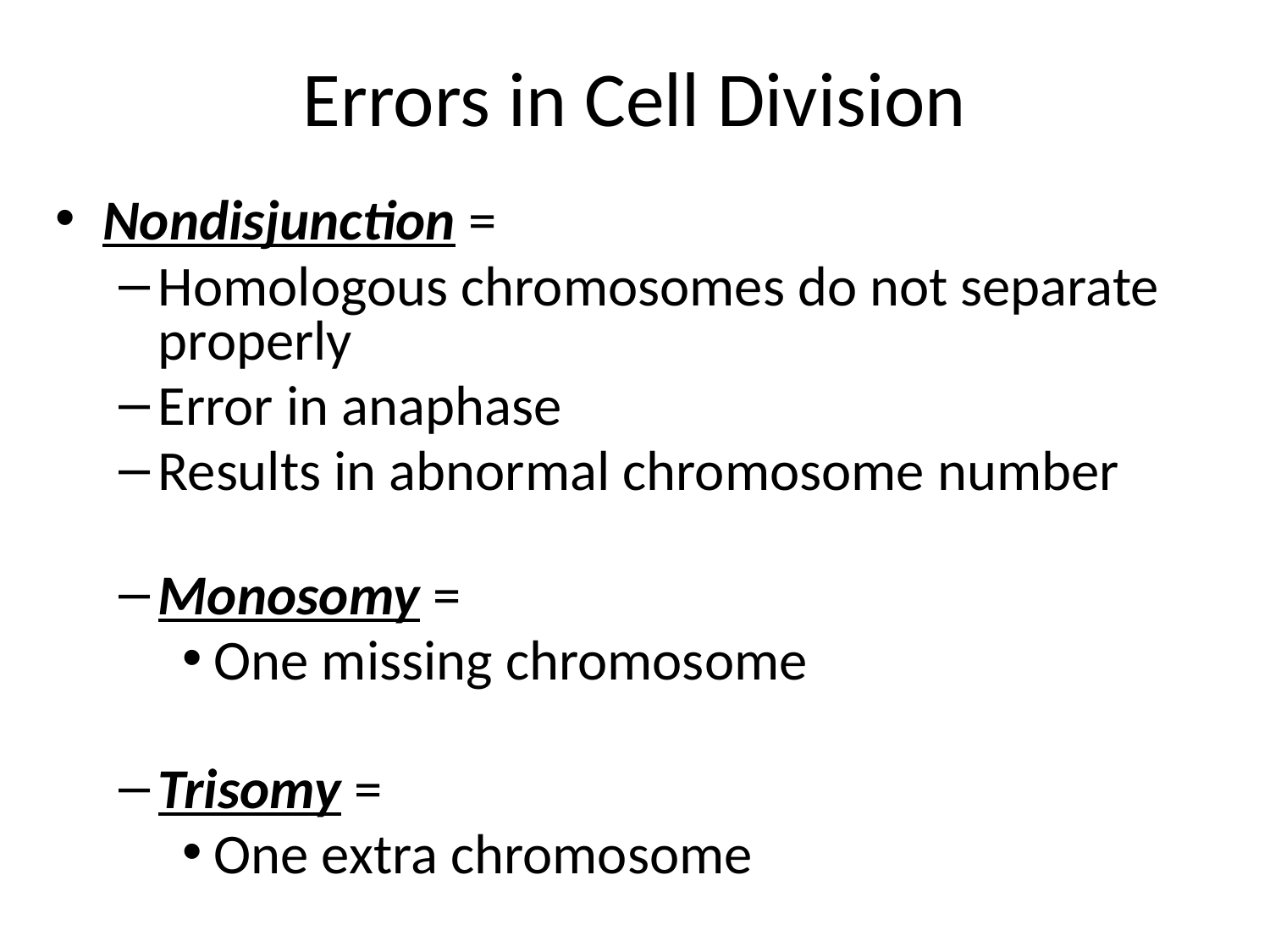

# Errors in Cell Division
Nondisjunction =
Homologous chromosomes do not separate properly
Error in anaphase
Results in abnormal chromosome number

Monosomy =
One missing chromosome

Trisomy =
One extra chromosome